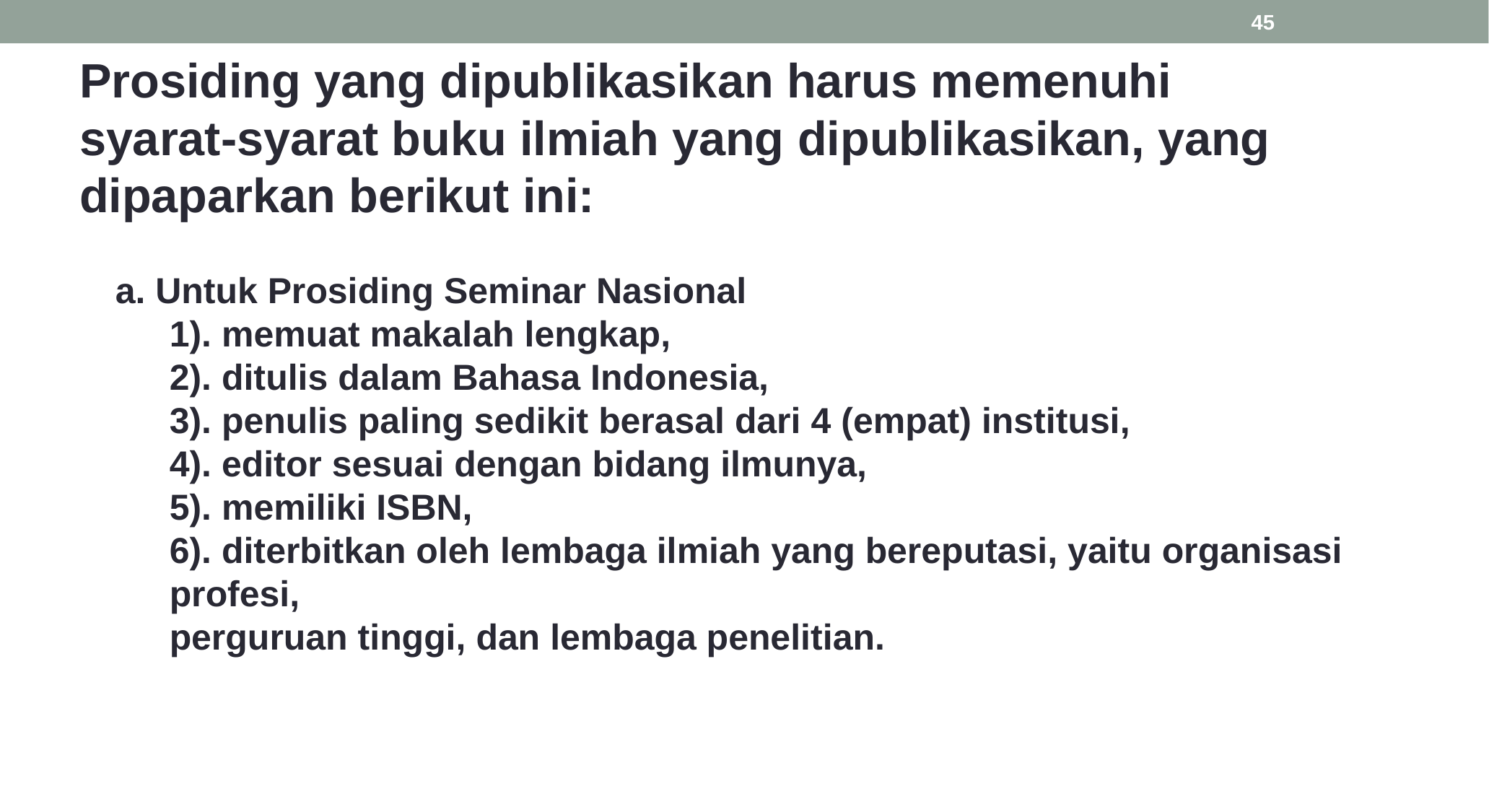

45
Prosiding yang dipublikasikan harus memenuhi syarat-syarat buku ilmiah yang dipublikasikan, yang dipaparkan berikut ini:
a. Untuk Prosiding Seminar Nasional
1). memuat makalah lengkap,
2). ditulis dalam Bahasa Indonesia,
3). penulis paling sedikit berasal dari 4 (empat) institusi,
4). editor sesuai dengan bidang ilmunya,
5). memiliki ISBN,
6). diterbitkan oleh lembaga ilmiah yang bereputasi, yaitu organisasi profesi,
perguruan tinggi, dan lembaga penelitian.